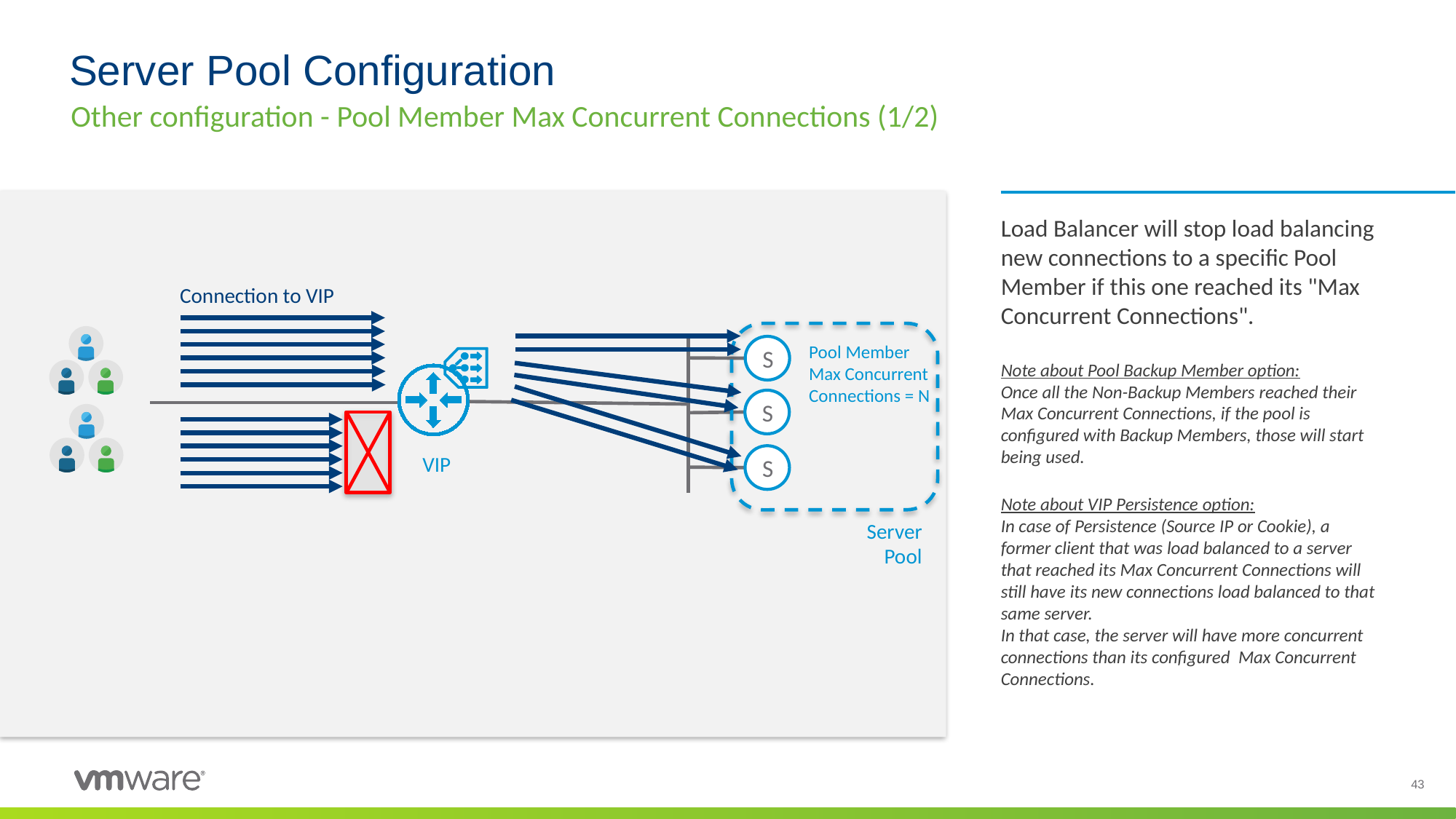

# Server Pool Configuration
Other configuration - Pool Member Max Concurrent Connections (1/2)
Load Balancer will stop load balancing new connections to a specific Pool Member if this one reached its "Max Concurrent Connections".

Note about Pool Backup Member option:
Once all the Non-Backup Members reached their Max Concurrent Connections, if the pool is configured with Backup Members, those will start being used.

Note about VIP Persistence option:
In case of Persistence (Source IP or Cookie), a former client that was load balanced to a server that reached its Max Concurrent Connections will still have its new connections load balanced to that same server.
In that case, the server will have more concurrent connections than its configured  Max Concurrent Connections.
Connection to VIP

Pool Member Max Concurrent Connections = N
S

S

VIP
S
Server Pool